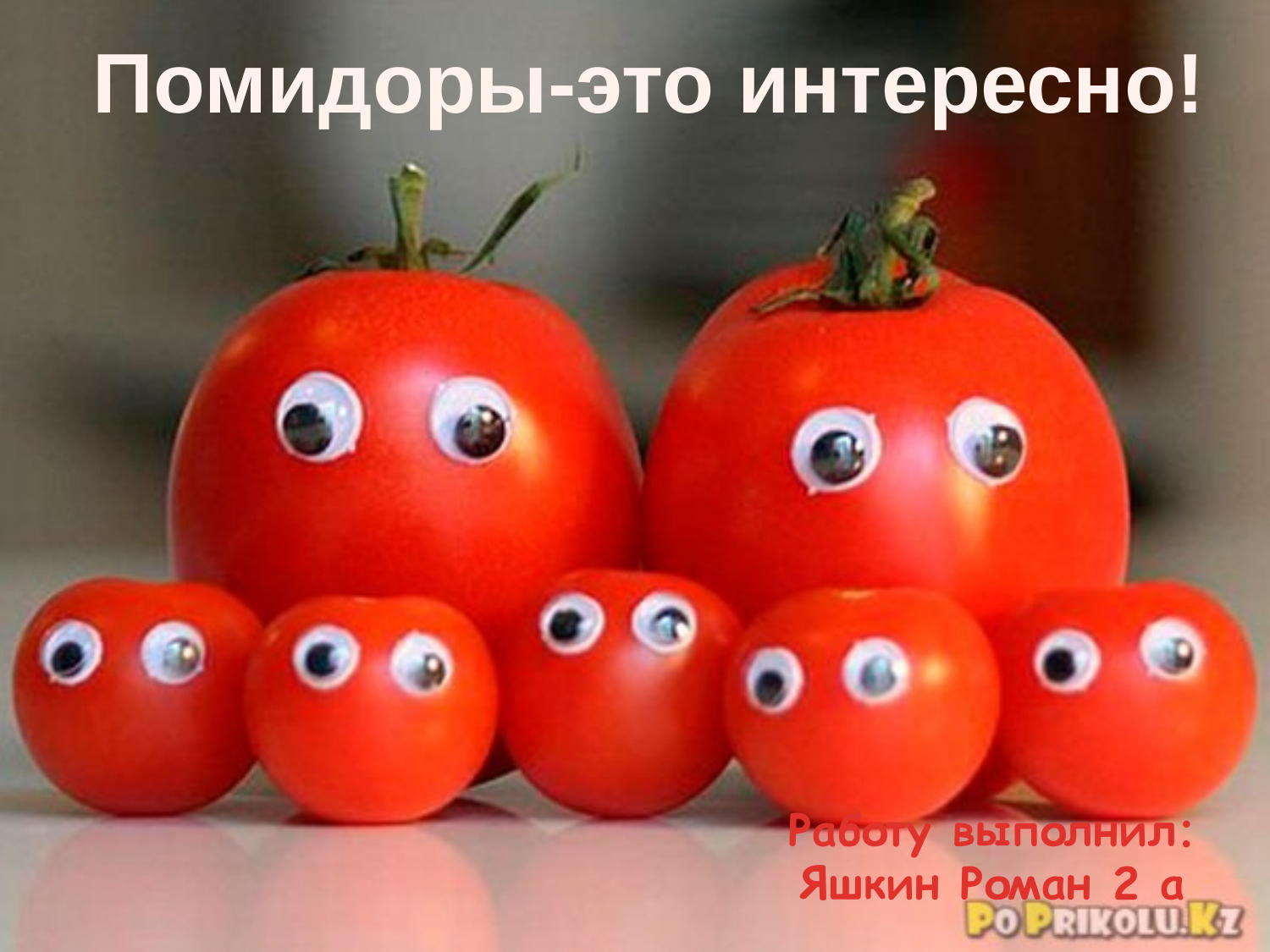

Помидоры-это интересно!
Работу выполнил: Яшкин Роман 2 а